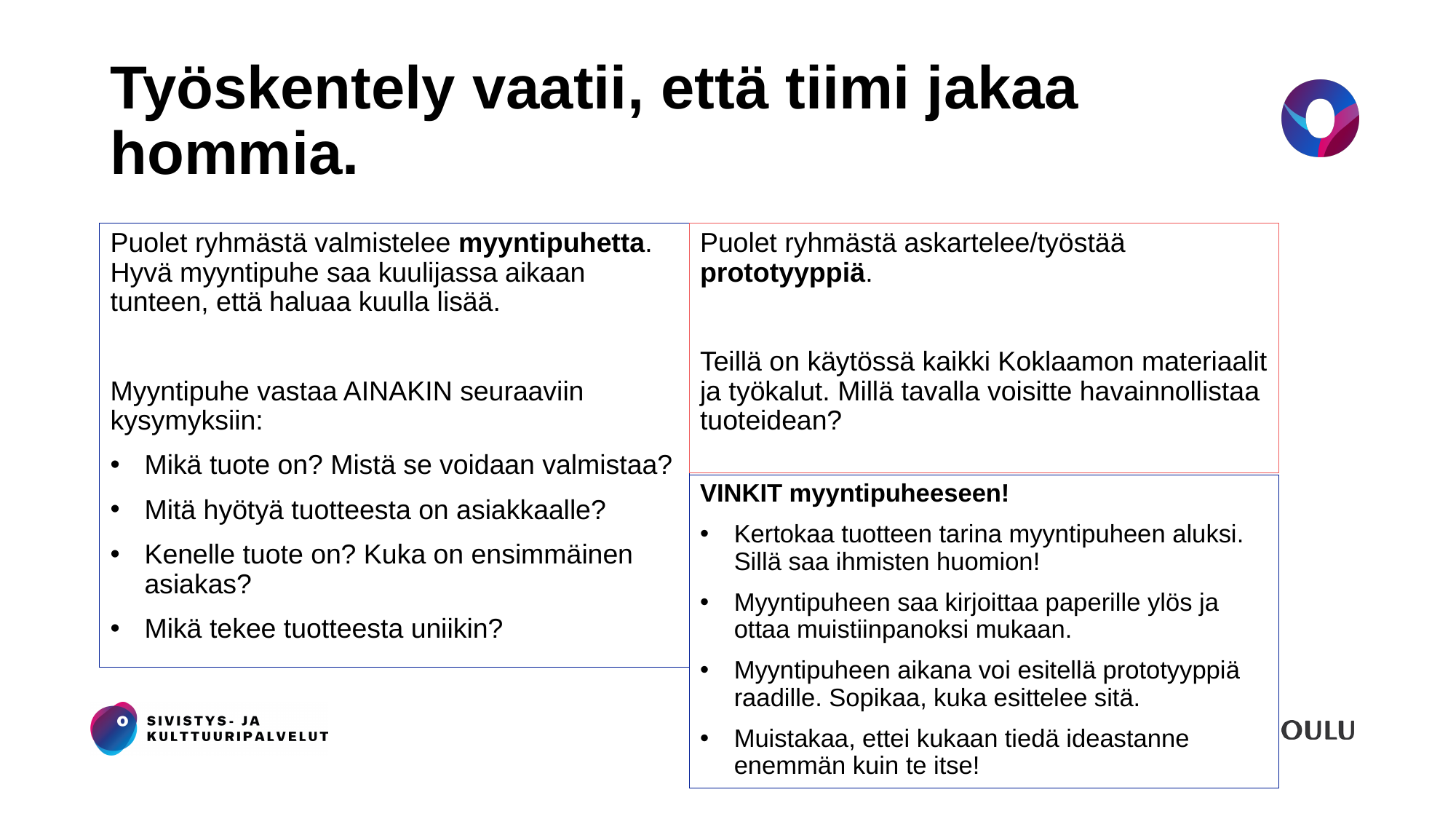

# Työskentely vaatii, että tiimi jakaa hommia.
Puolet ryhmästä valmistelee myyntipuhetta. Hyvä myyntipuhe saa kuulijassa aikaan tunteen, että haluaa kuulla lisää.

Myyntipuhe vastaa AINAKIN seuraaviin kysymyksiin:
Mikä tuote on? Mistä se voidaan valmistaa?
Mitä hyötyä tuotteesta on asiakkaalle?
Kenelle tuote on? Kuka on ensimmäinen asiakas?
Mikä tekee tuotteesta uniikin?

Puolet ryhmästä askartelee/työstää prototyyppiä.

Teillä on käytössä kaikki Koklaamon materiaalit ja työkalut. Millä tavalla voisitte havainnollistaa tuoteidean?
VINKIT myyntipuheeseen!
Kertokaa tuotteen tarina myyntipuheen aluksi. Sillä saa ihmisten huomion!
Myyntipuheen saa kirjoittaa paperille ylös ja ottaa muistiinpanoksi mukaan.
Myyntipuheen aikana voi esitellä prototyyppiä raadille. Sopikaa, kuka esittelee sitä.
Muistakaa, ettei kukaan tiedä ideastanne enemmän kuin te itse!